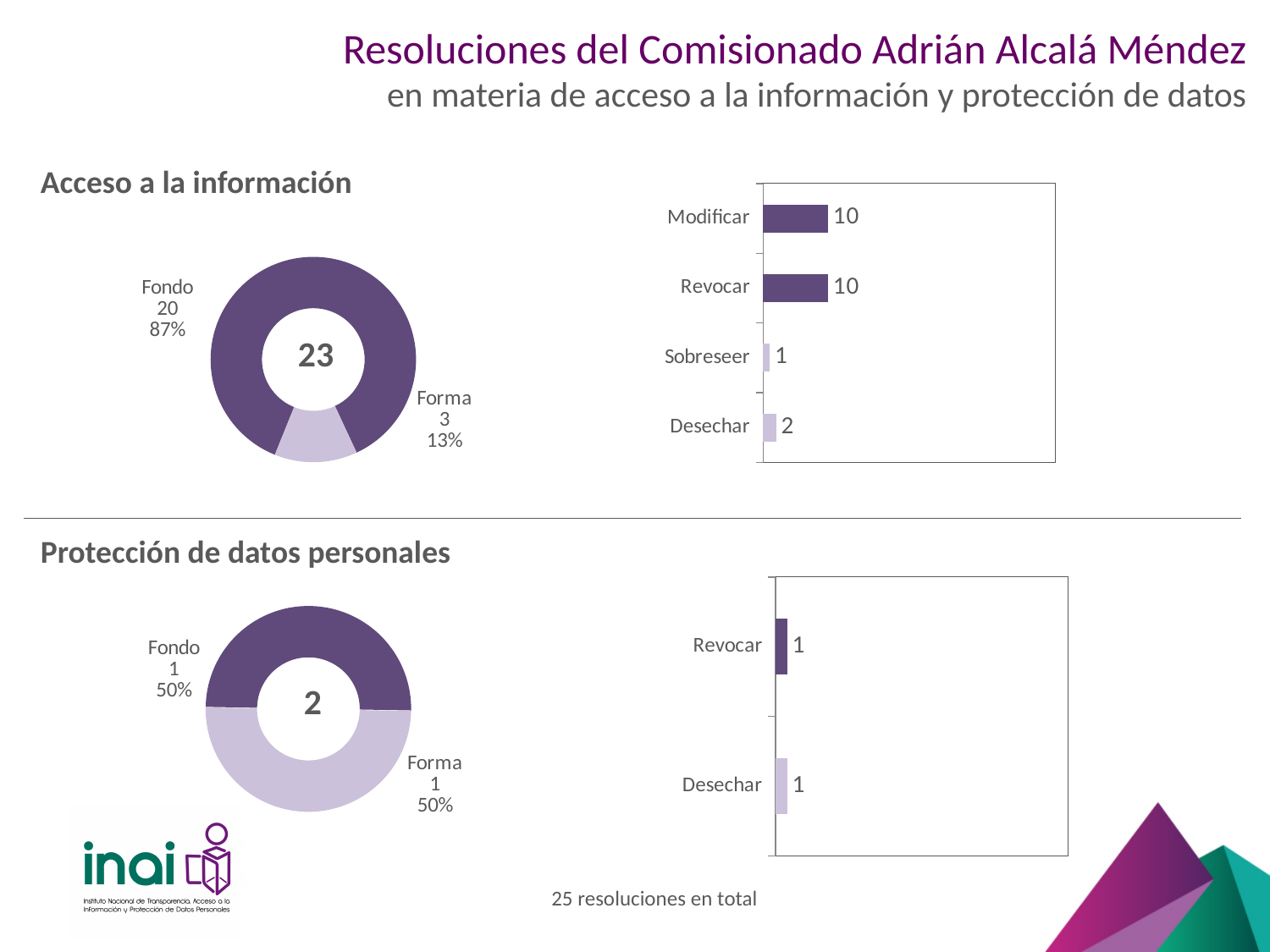

# Resoluciones del Comisionado Adrián Alcalá Méndez en materia de acceso a la información y protección de datos
Acceso a la información

### Chart

| Category | Acceso |
|---|---|
| Desechar | 2.0 |
| Sobreseer | 1.0 |
| Revocar | 10.0 |
| Modificar | 10.0 |

### Chart

| Category | Recurso |
|---|---|
| Fondo | 20.0 |
| Forma | 3.0 |
23
Protección de datos personales

### Chart

| Category | Datos  |
|---|---|
| Desechar | 1.0 |
| Revocar | 1.0 |

### Chart

| Category | Recurso |
|---|---|
| Fondo | 1.0 |
| Forma | 1.0 |
25 resoluciones en total